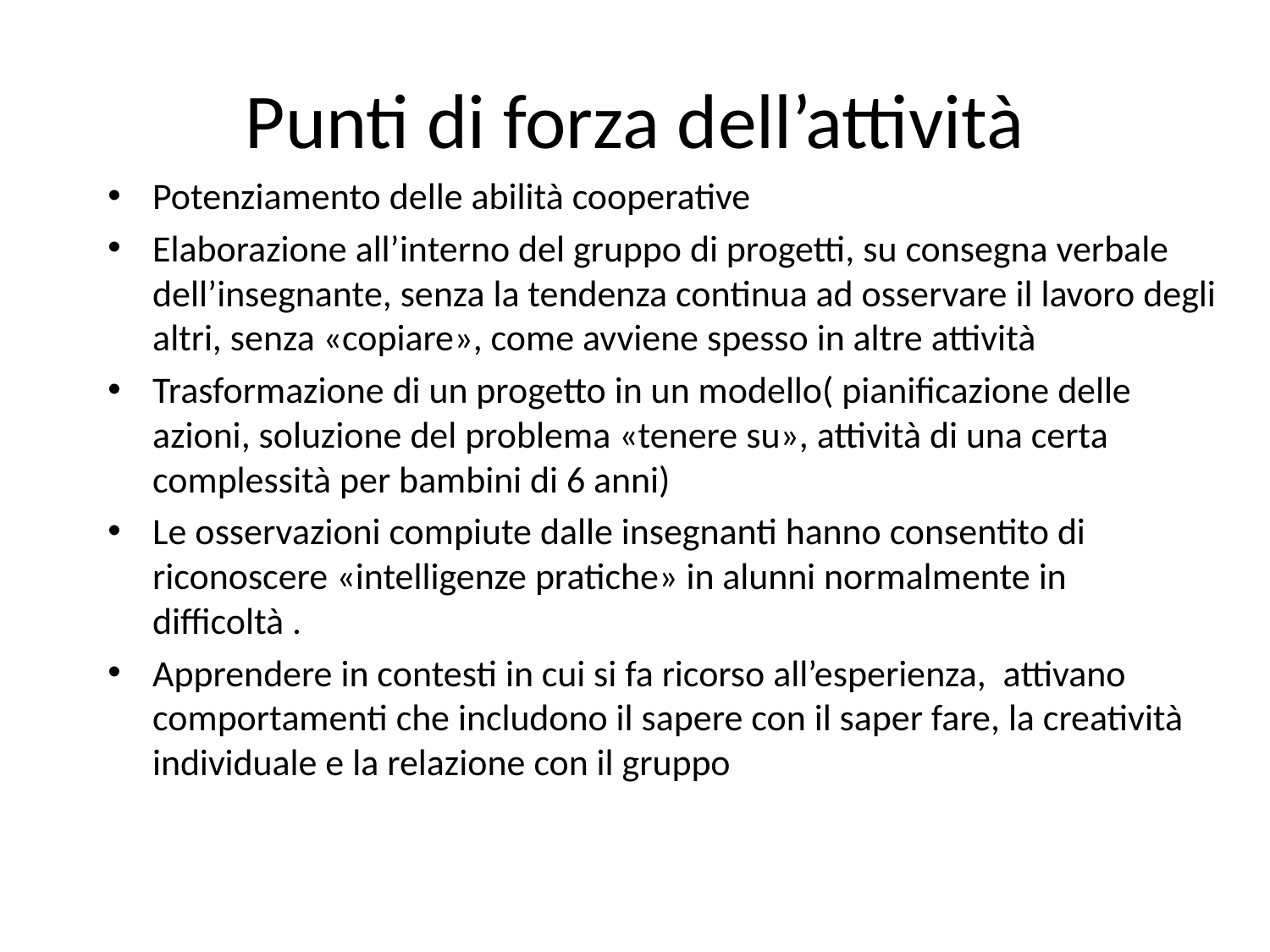

# Punti di forza dell’attività
Potenziamento delle abilità cooperative
Elaborazione all’interno del gruppo di progetti, su consegna verbale dell’insegnante, senza la tendenza continua ad osservare il lavoro degli altri, senza «copiare», come avviene spesso in altre attività
Trasformazione di un progetto in un modello( pianificazione delle azioni, soluzione del problema «tenere su», attività di una certa complessità per bambini di 6 anni)
Le osservazioni compiute dalle insegnanti hanno consentito di riconoscere «intelligenze pratiche» in alunni normalmente in difficoltà .
Apprendere in contesti in cui si fa ricorso all’esperienza,  attivano comportamenti che includono il sapere con il saper fare, la creatività individuale e la relazione con il gruppo